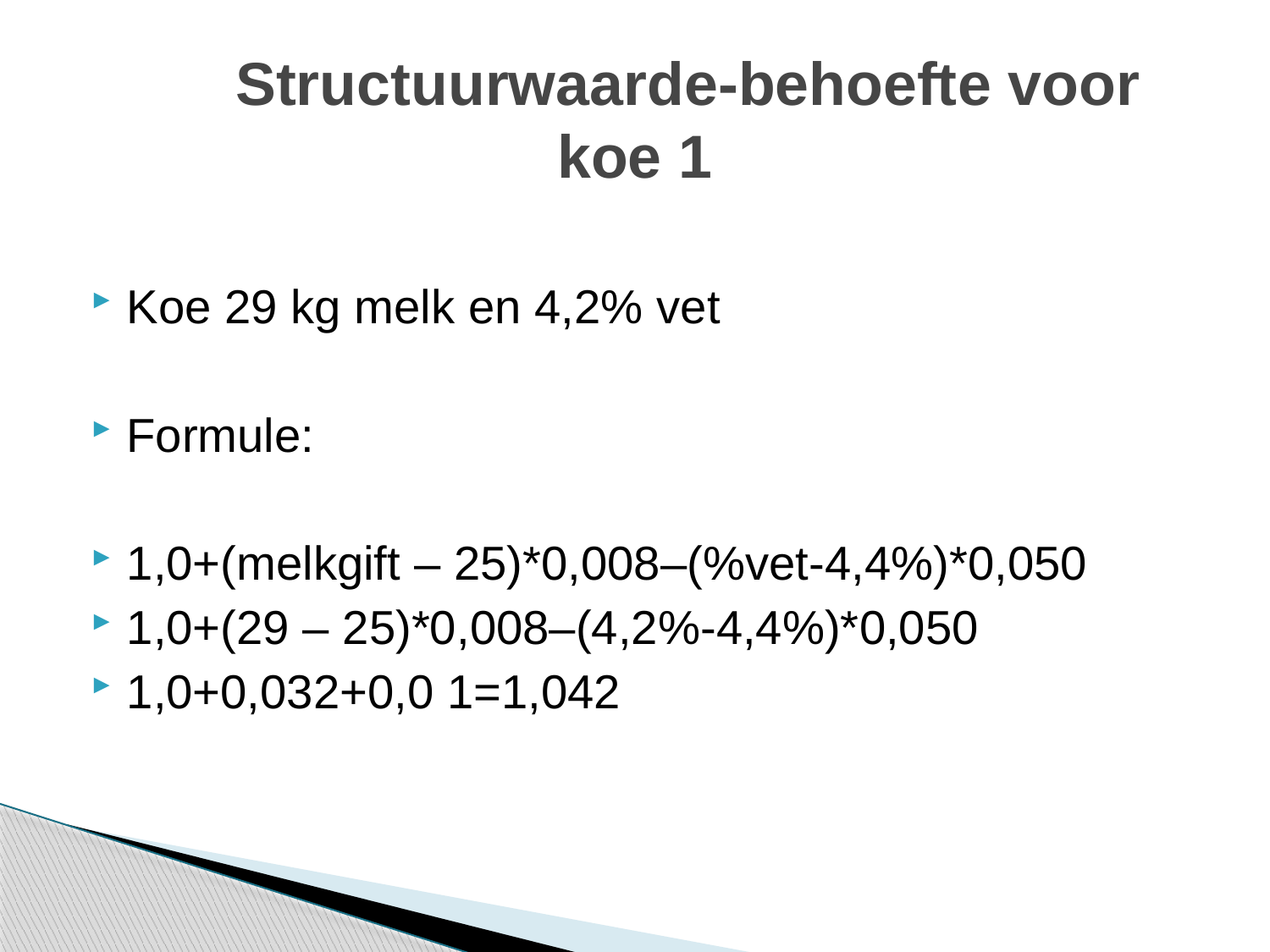

# Structuurwaarde-behoefte voor koe 1

Koe 29 kg melk en 4,2% vet

Formule:

1,0+(melkgift – 25)*0,008–(%vet-4,4%)*0,050
1,0+(29 – 25)*0,008–(4,2%-4,4%)*0,050
1,0+0,032+0,0 1=1,042